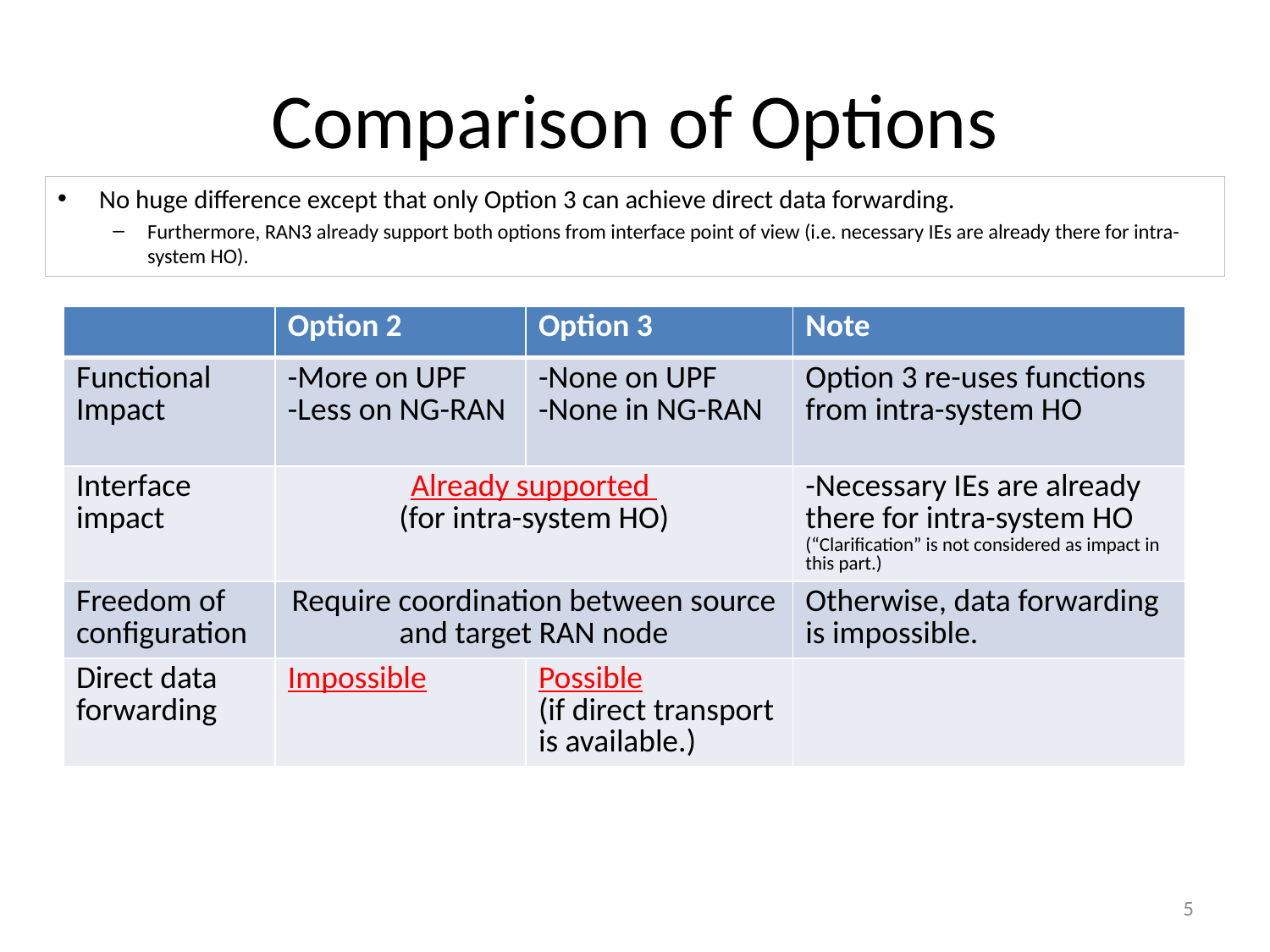

# Comparison of Options
No huge difference except that only Option 3 can achieve direct data forwarding.
Furthermore, RAN3 already support both options from interface point of view (i.e. necessary IEs are already there for intra-system HO).
|  | Option 2 | Option 3 | Note |
| --- | --- | --- | --- |
| Functional Impact | -More on UPF -Less on NG-RAN | -None on UPF -None in NG-RAN | Option 3 re-uses functions from intra-system HO |
| Interface impact | Already supported (for intra-system HO) |  | -Necessary IEs are already there for intra-system HO (“Clarification” is not considered as impact in this part.) |
| Freedom of configuration | Require coordination between source and target RAN node |  | Otherwise, data forwarding is impossible. |
| Direct data forwarding | Impossible | Possible (if direct transport is available.) |  |
5